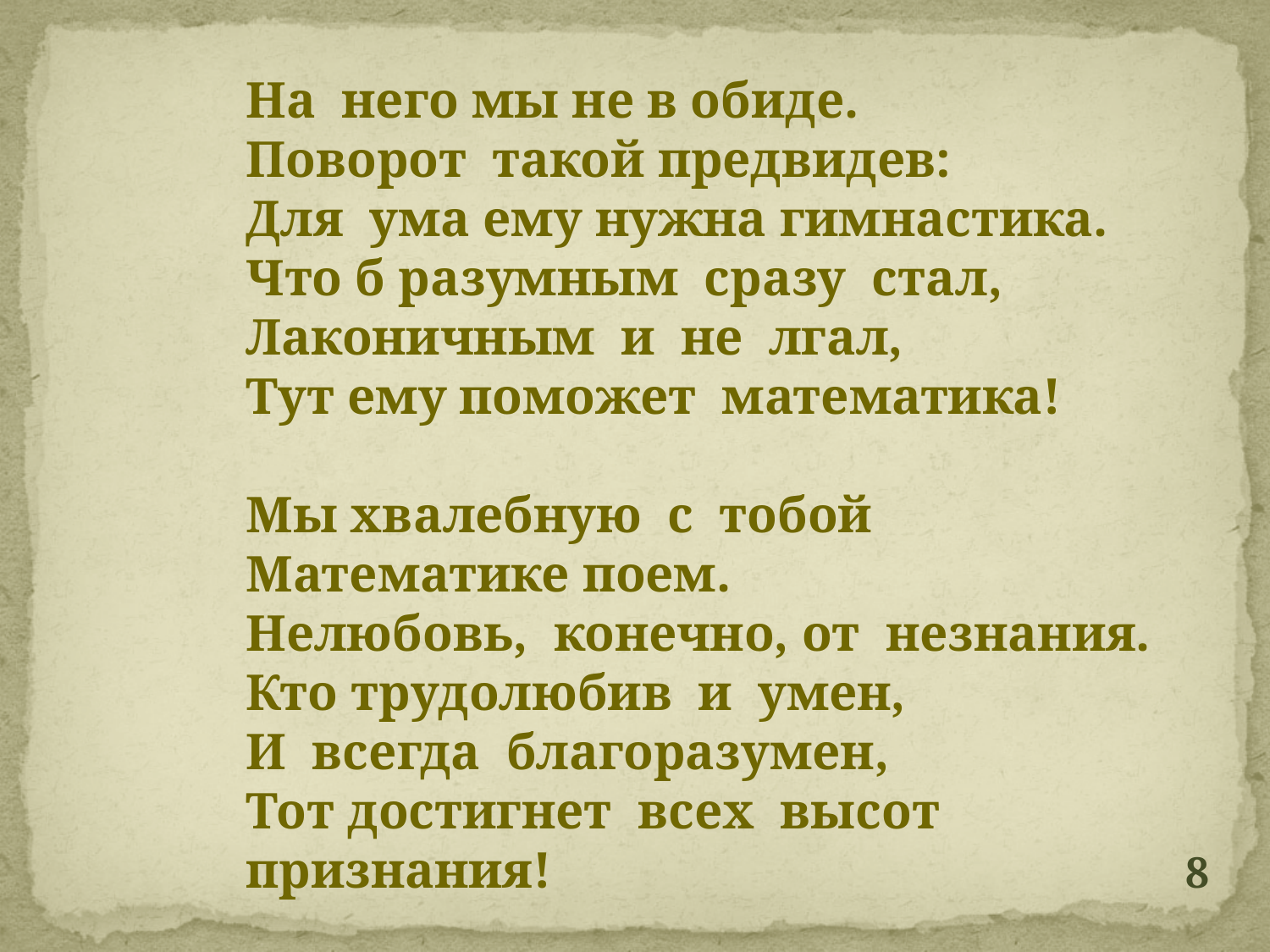

На  него мы не в обиде.
Поворот  такой предвидев:
Для  ума ему нужна гимнастика.
Что б разумным  сразу  стал,
Лаконичным  и  не  лгал,
Тут ему поможет  математика!

Мы хвалебную  с  тобой
Математике поем.
Нелюбовь,  конечно, от  незнания.
Кто трудолюбив  и  умен,
И  всегда  благоразумен,
Тот достигнет  всех  высот  признания!
8